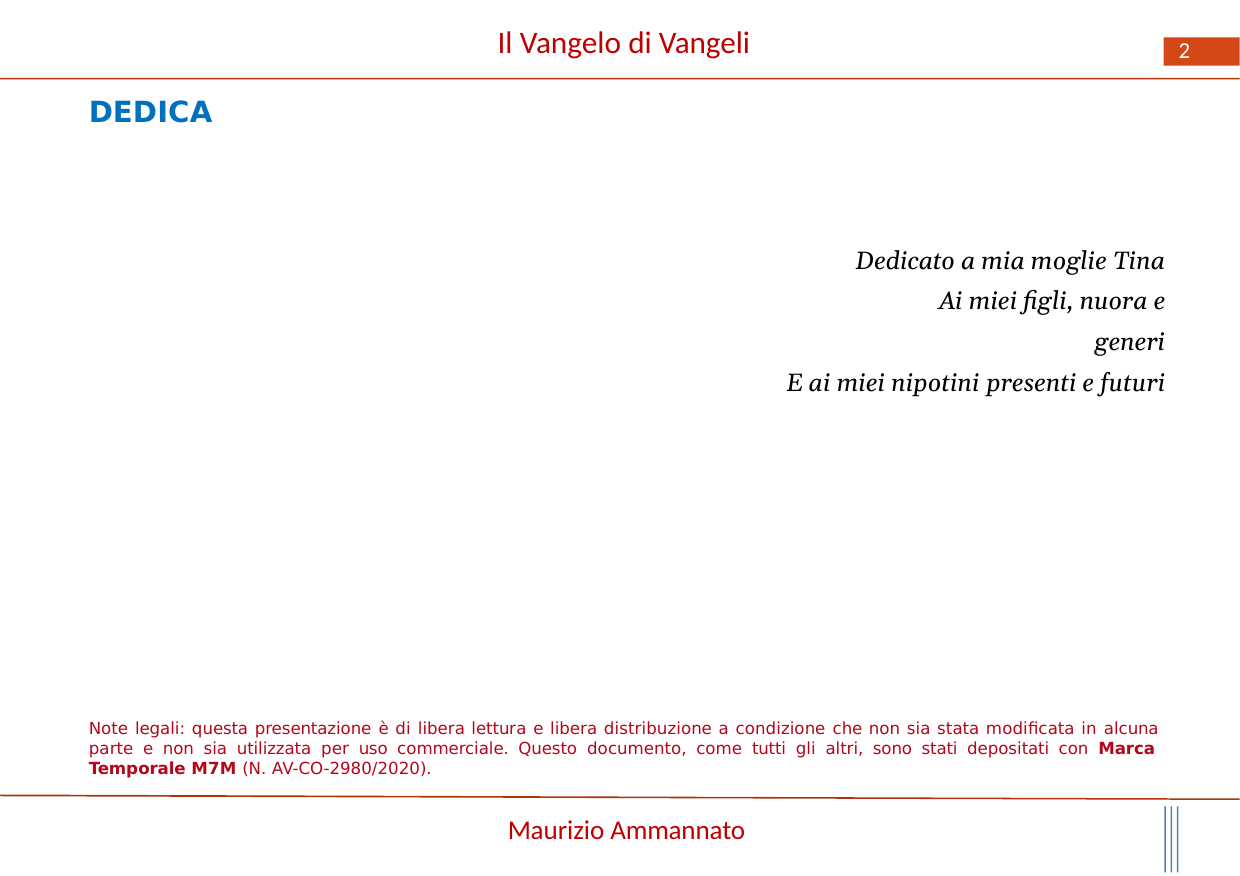

# Il Vangelo di Vangeli
2

DEDICA
Dedicato a mia moglie Tina  Ai miei figli, nuora e generi
E ai miei nipotini presenti e futuri
Note legali: questa presentazione è di libera lettura e libera distribuzione a condizione che non sia stata modificata in alcuna  parte e non sia utilizzata per uso commerciale. Questo documento, come tutti gli altri, sono stati depositati con Marca  Temporale M7M (N. AV-CO-2980/2020).

Maurizio Ammannato